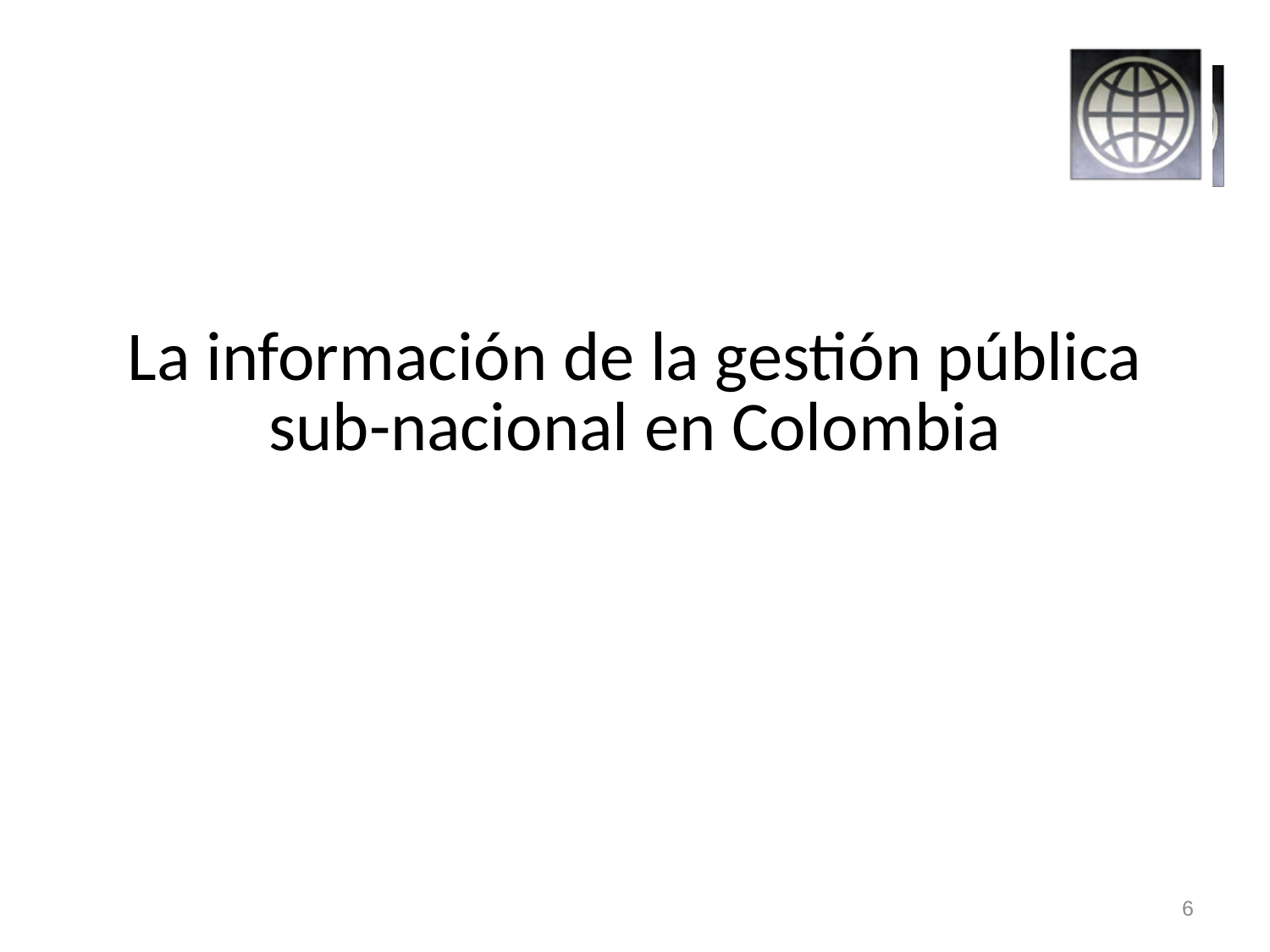

# La información de la gestión pública sub-nacional en Colombia

6